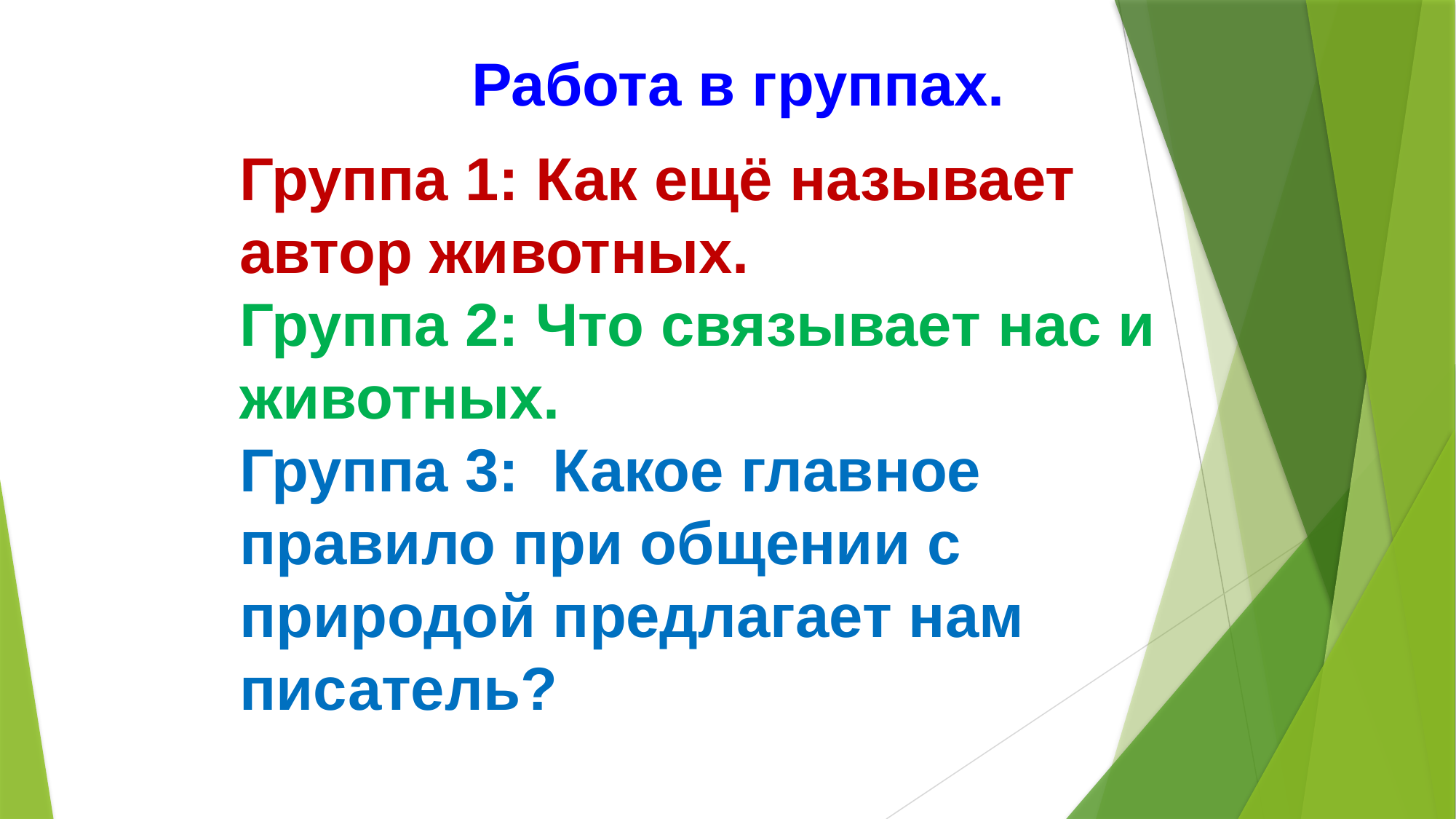

Работа в группах.
Группа 1: Как ещё называет автор животных.
Группа 2: Что связывает нас и животных.
Группа 3:  Какое главное правило при общении с природой предлагает нам писатель?